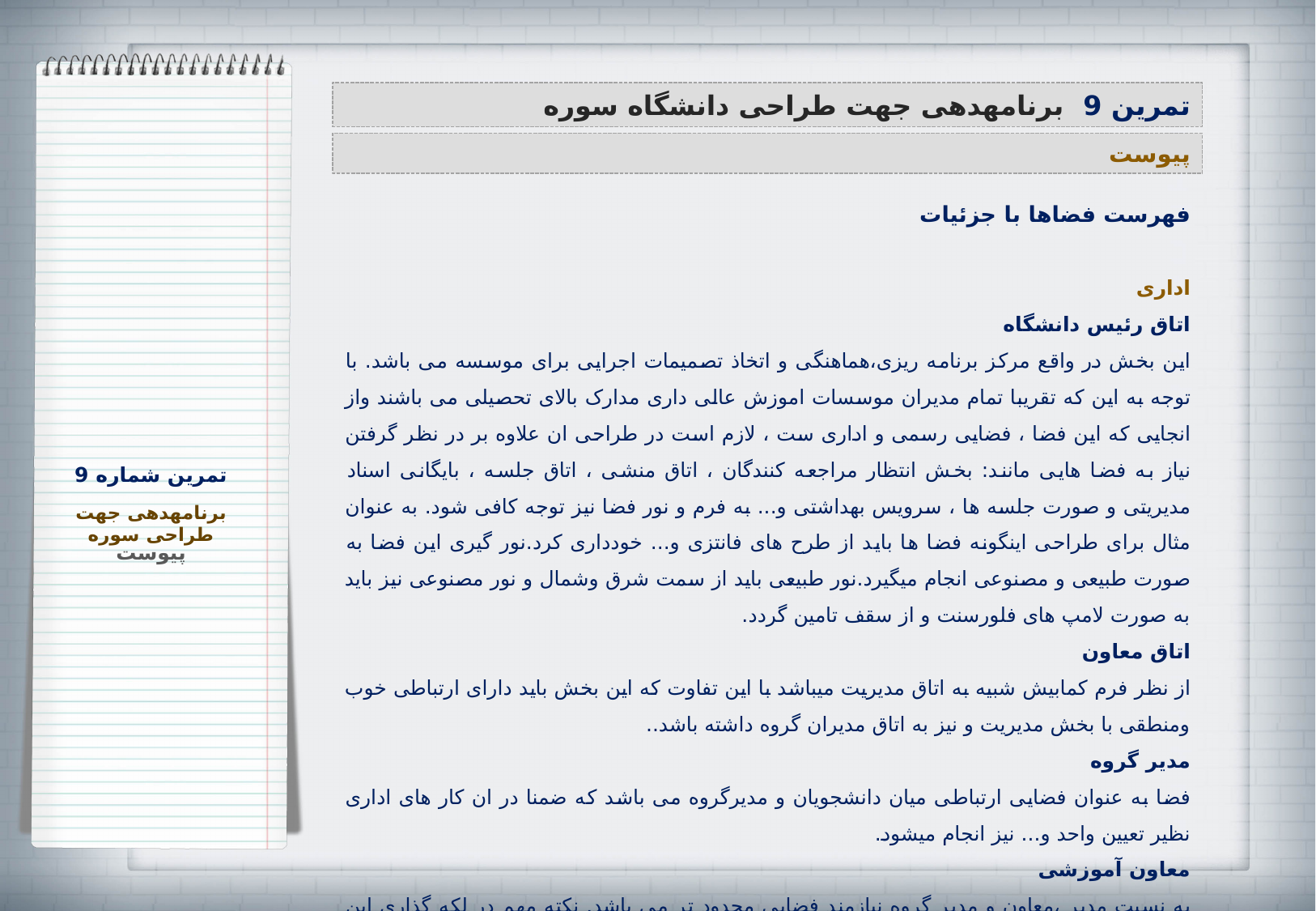

تمرین 9  برنامه‏دهی جهت طراحی دانشگاه سوره
پیوست
فهرست فضاها با جزئیات

اداری
اتاق رئیس دانشگاه
این بخش در واقع مرکز برنامه ریزی،هماهنگی و اتخاذ تصمیمات اجرایی برای موسسه می باشد. با توجه به این که تقریبا تمام مدیران موسسات اموزش عالی داری مدارک بالای تحصیلی می باشند واز انجایی که این فضا ، فضایی رسمی و اداری ست ، لازم است در طراحی ان علاوه بر در نظر گرفتن نیاز به فضا هایی مانند: بخش انتظار مراجعه کنندگان ، اتاق منشی ، اتاق جلسه ، بایگانی اسناد مدیریتی و صورت جلسه ها ، سرویس بهداشتی و... به فرم و نور فضا نیز توجه کافی شود. به عنوان مثال برای طراحی اینگونه فضا ها باید از طرح های فانتزی و... خودداری کرد.نور گیری این فضا به صورت طبیعی و مصنوعی انجام میگیرد.نور طبیعی باید از سمت شرق وشمال و نور مصنوعی نیز باید به صورت لامپ های فلورسنت و از سقف تامین گردد.
اتاق معاون
از نظر فرم کمابیش شبیه به اتاق مدیریت میباشد با این تفاوت که این بخش باید دارای ارتباطی خوب ومنطقی با بخش مدیریت و نیز به اتاق مدیران گروه داشته باشد..
مدیر گروه
فضا به عنوان فضایی ارتباطی میان دانشجویان و مدیرگروه می باشد که ضمنا در ان کار های اداری نظیر تعیین واحد و... نیز انجام میشود.
معاون آموزشی
به نسبت مدیر ،معاون و مدیر گروه نیازمند فضایی محدود تر می باشد. نکته مهم در لکه گذاری این فضا ارتباط راحت بین مدیریت و معاون موسسه ومدیر گروه می باشد.در بیشتر موارد مدیریت اموزشی و پژوهشی در یک فضا سامان داده می شوند.
تمرین شماره 9
برنامه‏دهی جهت طراحی سوره
پیوست